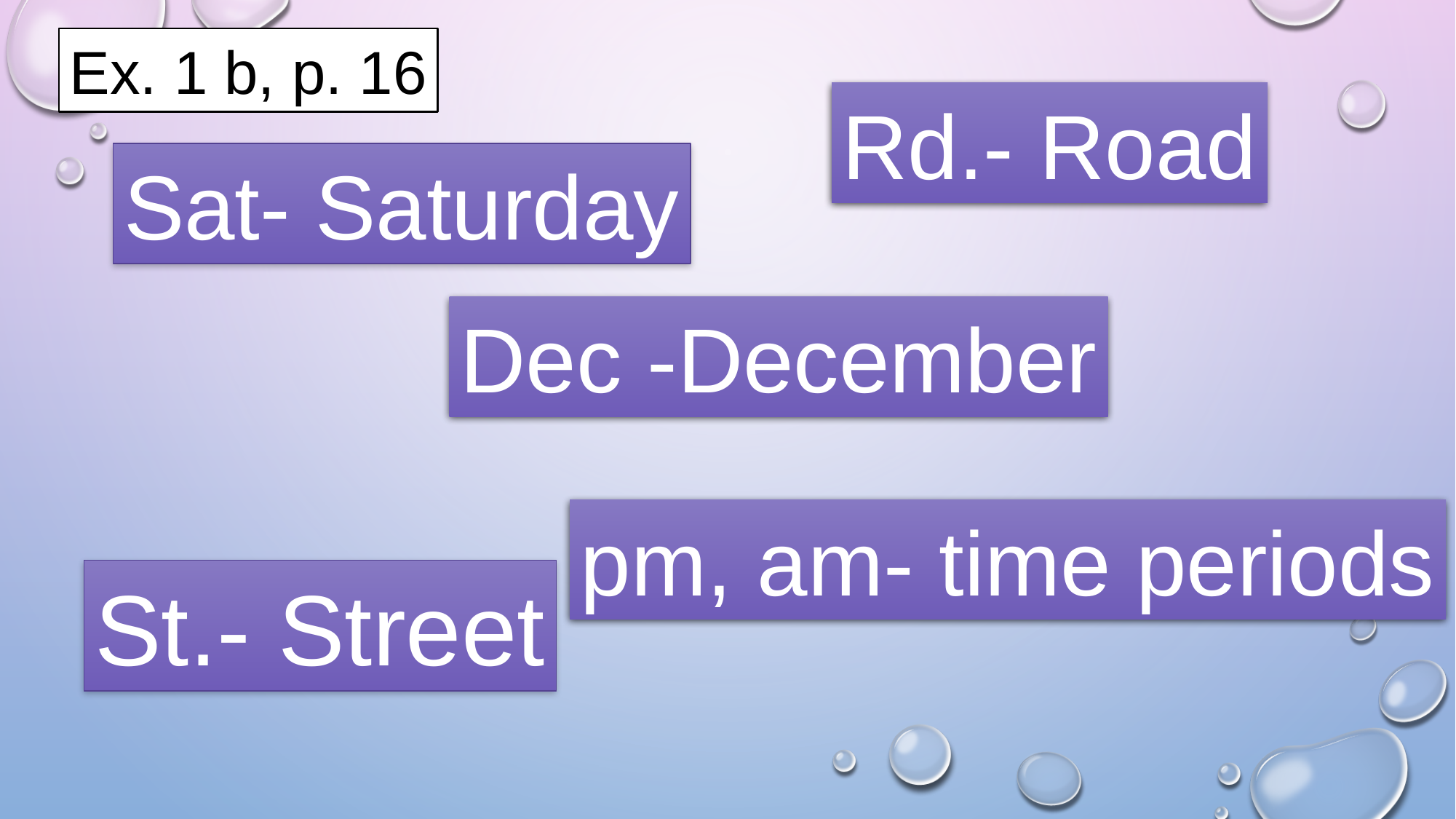

Ex. 1 b, p. 16
Rd.- Road
Sat- Saturday
Dec -December
pm, am- time periods
St.- Street